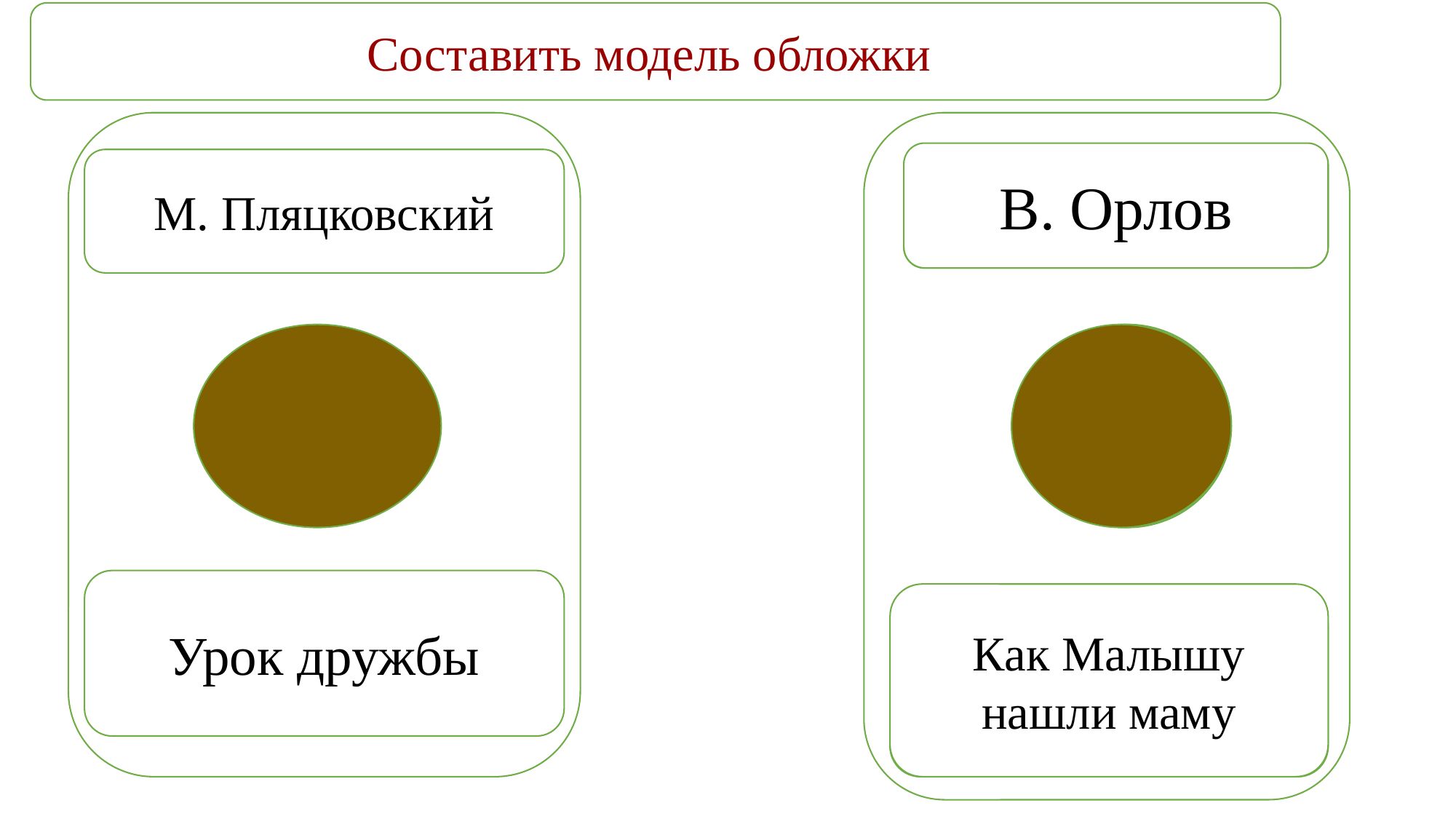

Составить модель обложки

В. Орлов

М. Пляцковский

Урок дружбы
Как Малышу нашли маму